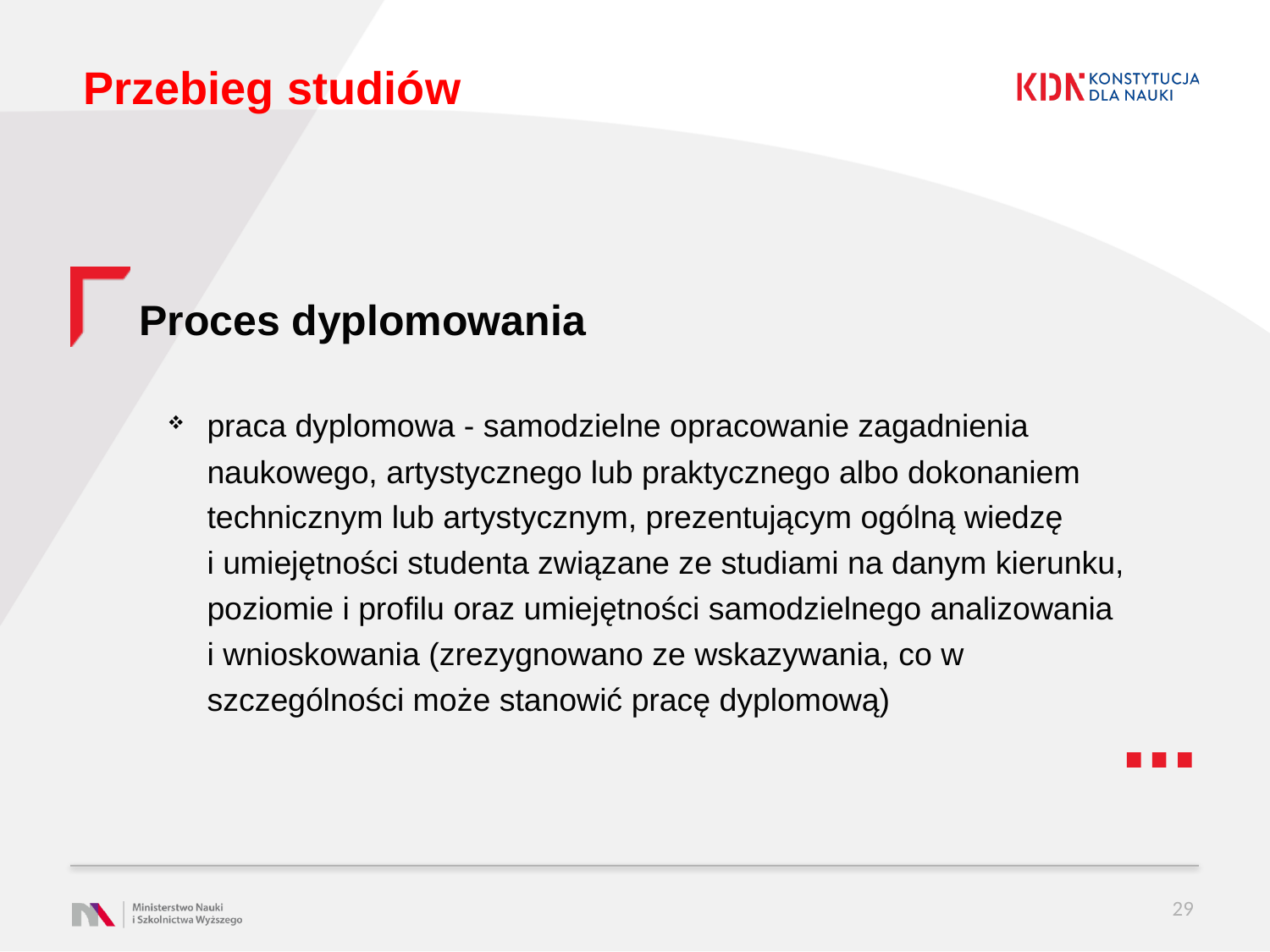

# Przebieg studiów
Proces dyplomowania

praca dyplomowa - samodzielne opracowanie zagadnienia naukowego, artystycznego lub praktycznego albo dokonaniem technicznym lub artystycznym, prezentującym ogólną wiedzę i umiejętności studenta związane ze studiami na danym kierunku, poziomie i profilu oraz umiejętności samodzielnego analizowania i wnioskowania (zrezygnowano ze wskazywania, co w szczególności może stanowić pracę dyplomową)
29